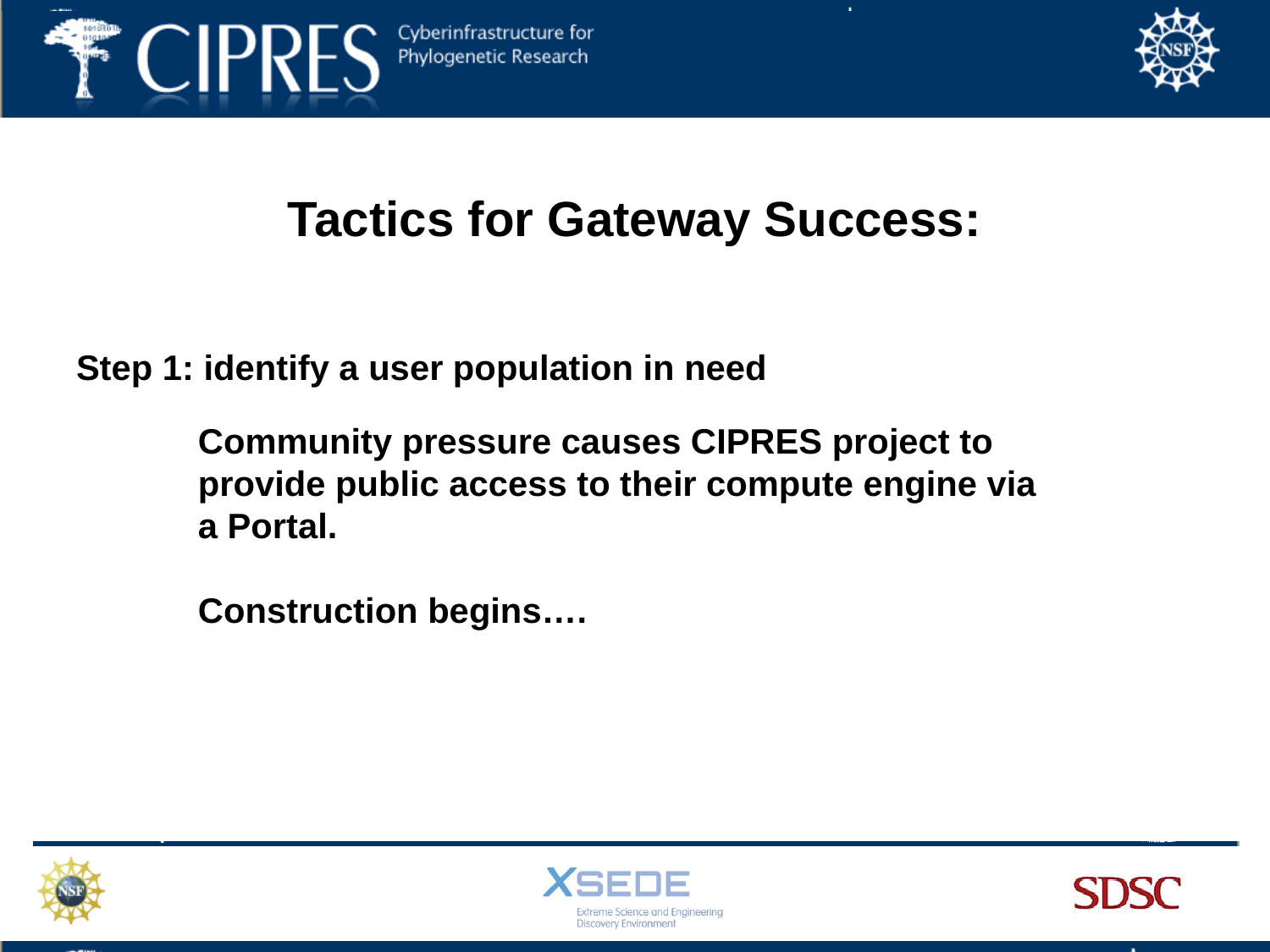

# Tactics for Gateway Success:
Step 1: identify a user population in need
Community pressure causes CIPRES project to provide public access to their compute engine via a Portal.

Construction begins….